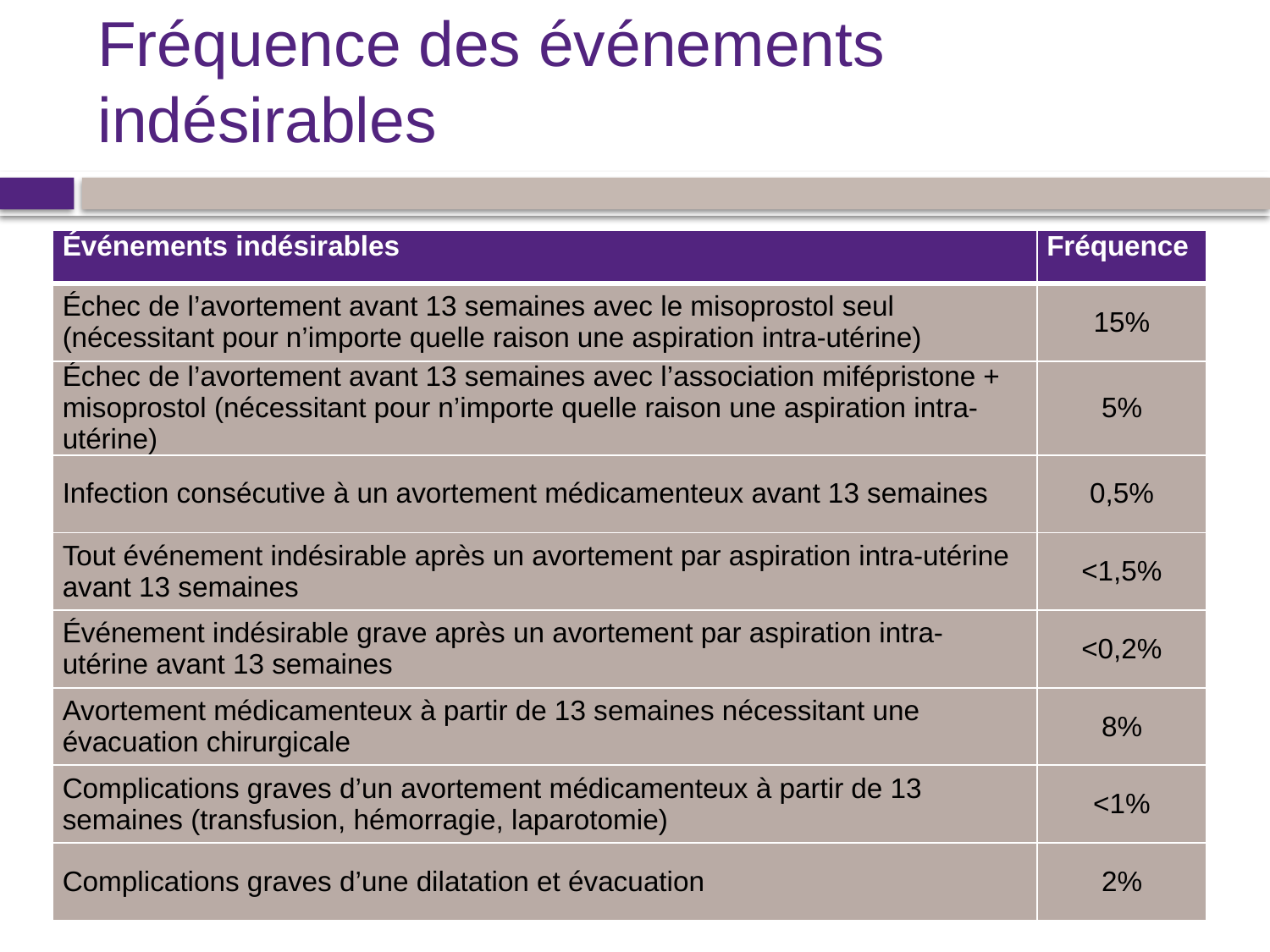

# Fréquence des événements indésirables
| Événements indésirables | Fréquence |
| --- | --- |
| Échec de l’avortement avant 13 semaines avec le misoprostol seul (nécessitant pour n’importe quelle raison une aspiration intra-utérine) | 15% |
| Échec de l’avortement avant 13 semaines avec l’association mifépristone + misoprostol (nécessitant pour n’importe quelle raison une aspiration intra-utérine) | 5% |
| Infection consécutive à un avortement médicamenteux avant 13 semaines | 0,5% |
| Tout événement indésirable après un avortement par aspiration intra-utérine avant 13 semaines | <1,5% |
| Événement indésirable grave après un avortement par aspiration intra-utérine avant 13 semaines | <0,2% |
| Avortement médicamenteux à partir de 13 semaines nécessitant une évacuation chirurgicale | 8% |
| Complications graves d’un avortement médicamenteux à partir de 13 semaines (transfusion, hémorragie, laparotomie) | <1% |
| Complications graves d’une dilatation et évacuation | 2% |